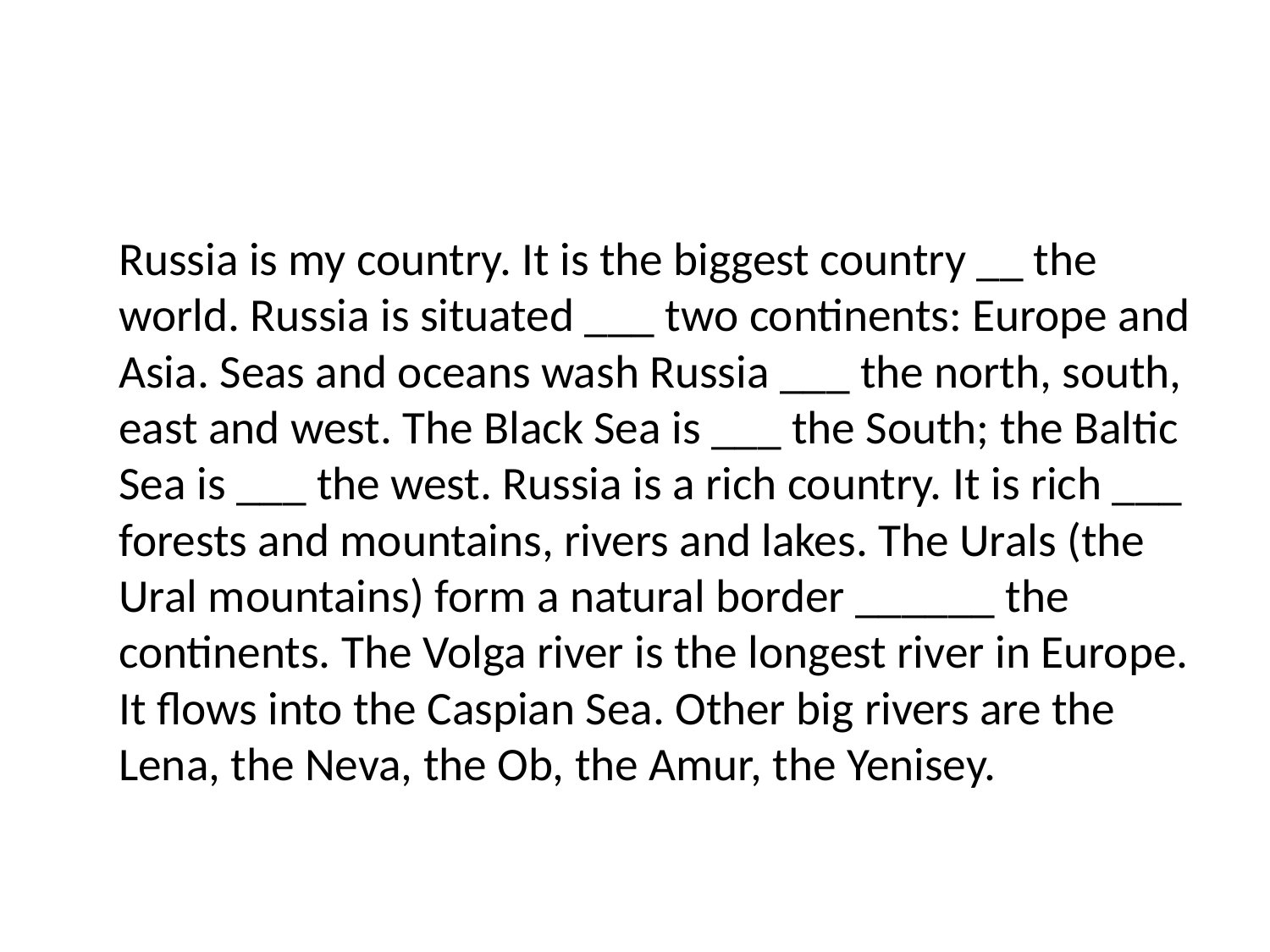

#
		Russia is my country. It is the biggest country __ the world. Russia is situated ___ two continents: Europe and Asia. Seas and oceans wash Russia ___ the north, south, east and west. The Black Sea is ___ the South; the Baltic Sea is ___ the west. Russia is a rich country. It is rich ___ forests and mountains, rivers and lakes. The Urals (the Ural mountains) form a natural border ______ the continents. The Volga river is the longest river in Europe. It flows into the Caspian Sea. Other big rivers are the Lena, the Neva, the Ob, the Amur, the Yenisey.